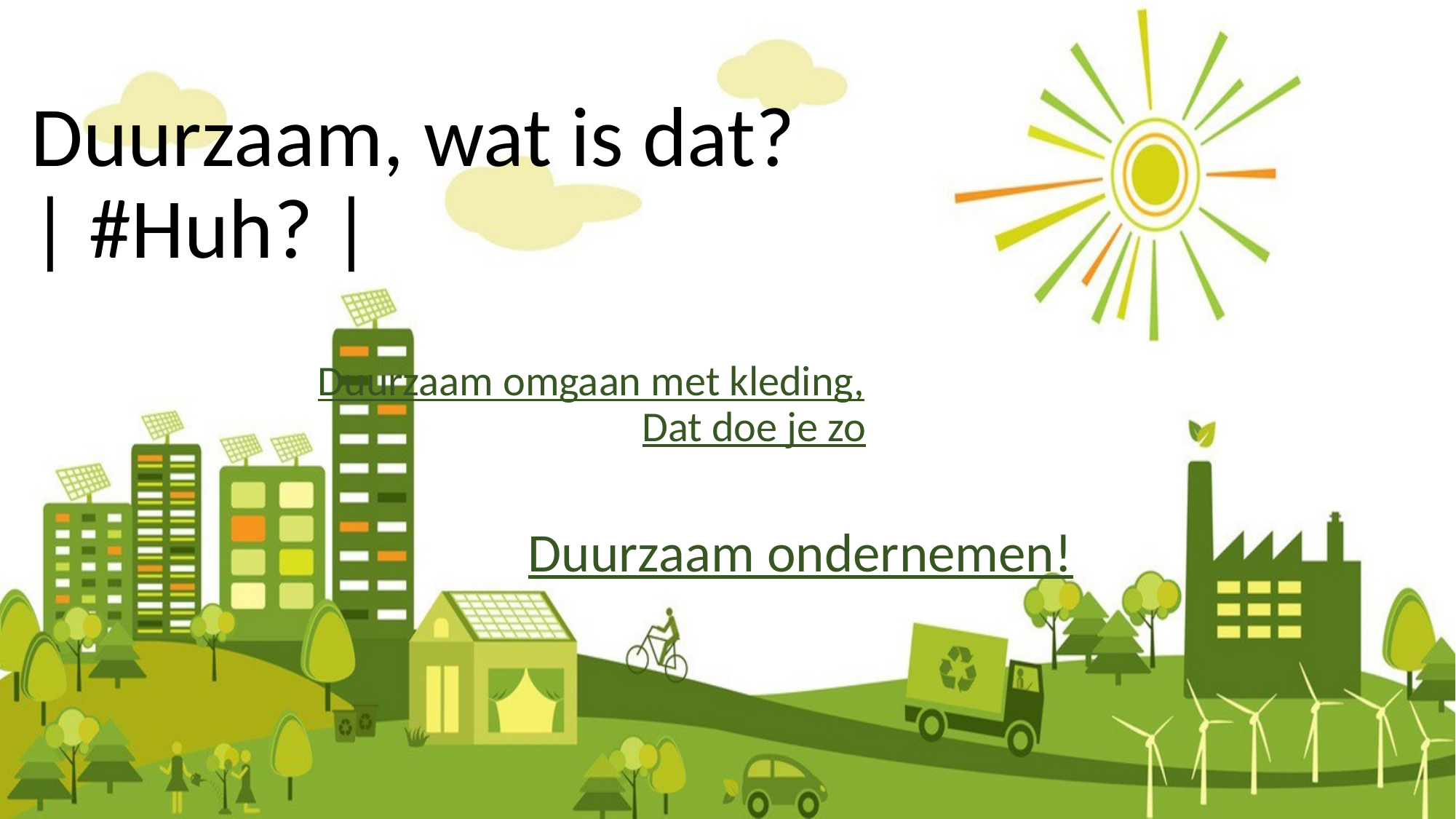

# Duurzaam, wat is dat? | #Huh? | Duurzaam omgaan met kleding, Dat doe je zo
Duurzaam ondernemen!